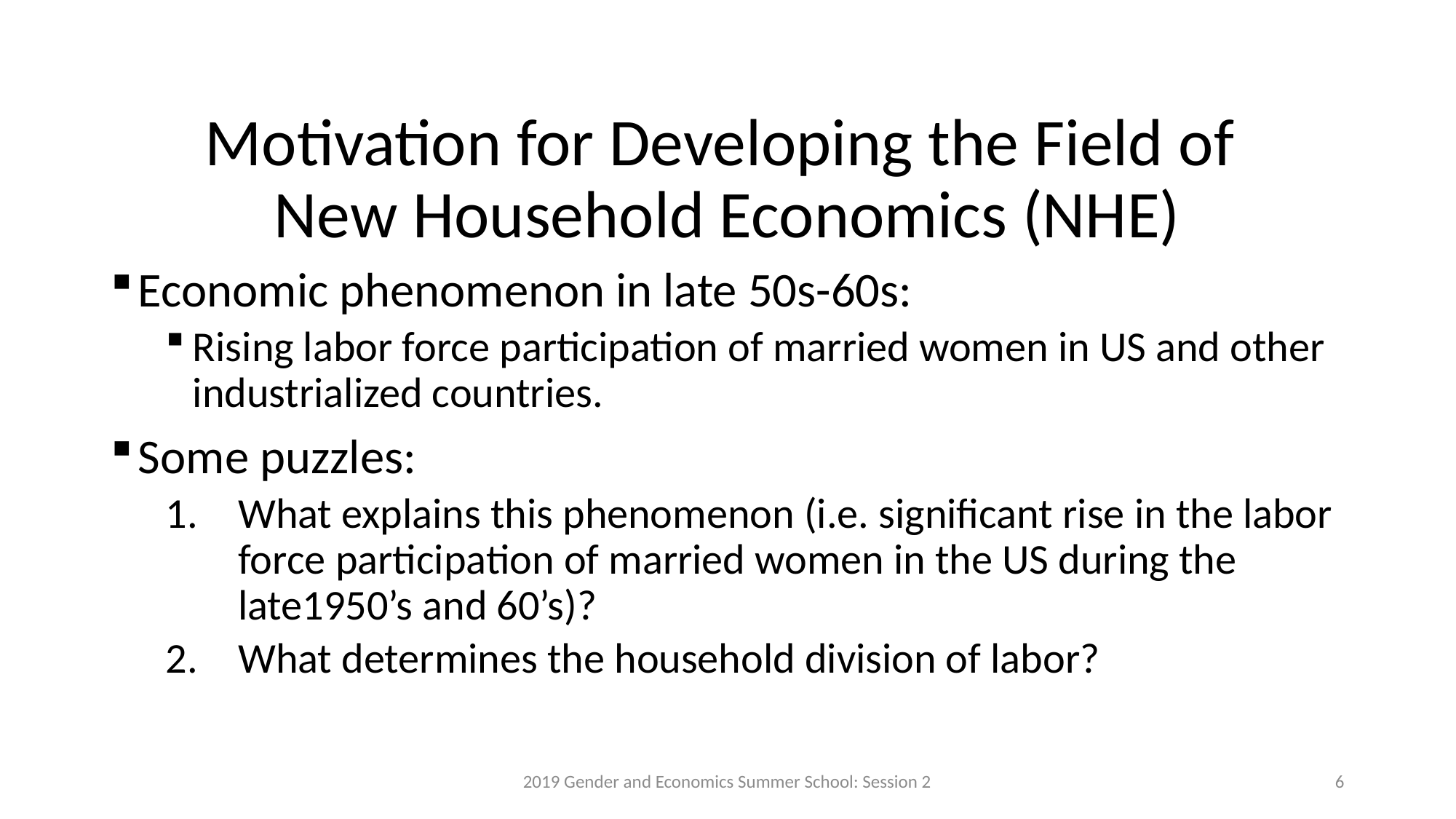

# Motivation for Developing the Field of New Household Economics (NHE)
Economic phenomenon in late 50s-60s:
Rising labor force participation of married women in US and other industrialized countries.
Some puzzles:
What explains this phenomenon (i.e. significant rise in the labor force participation of married women in the US during the  late1950’s and 60’s)?
What determines the household division of labor?

2019 Gender and Economics Summer School: Session 2
6